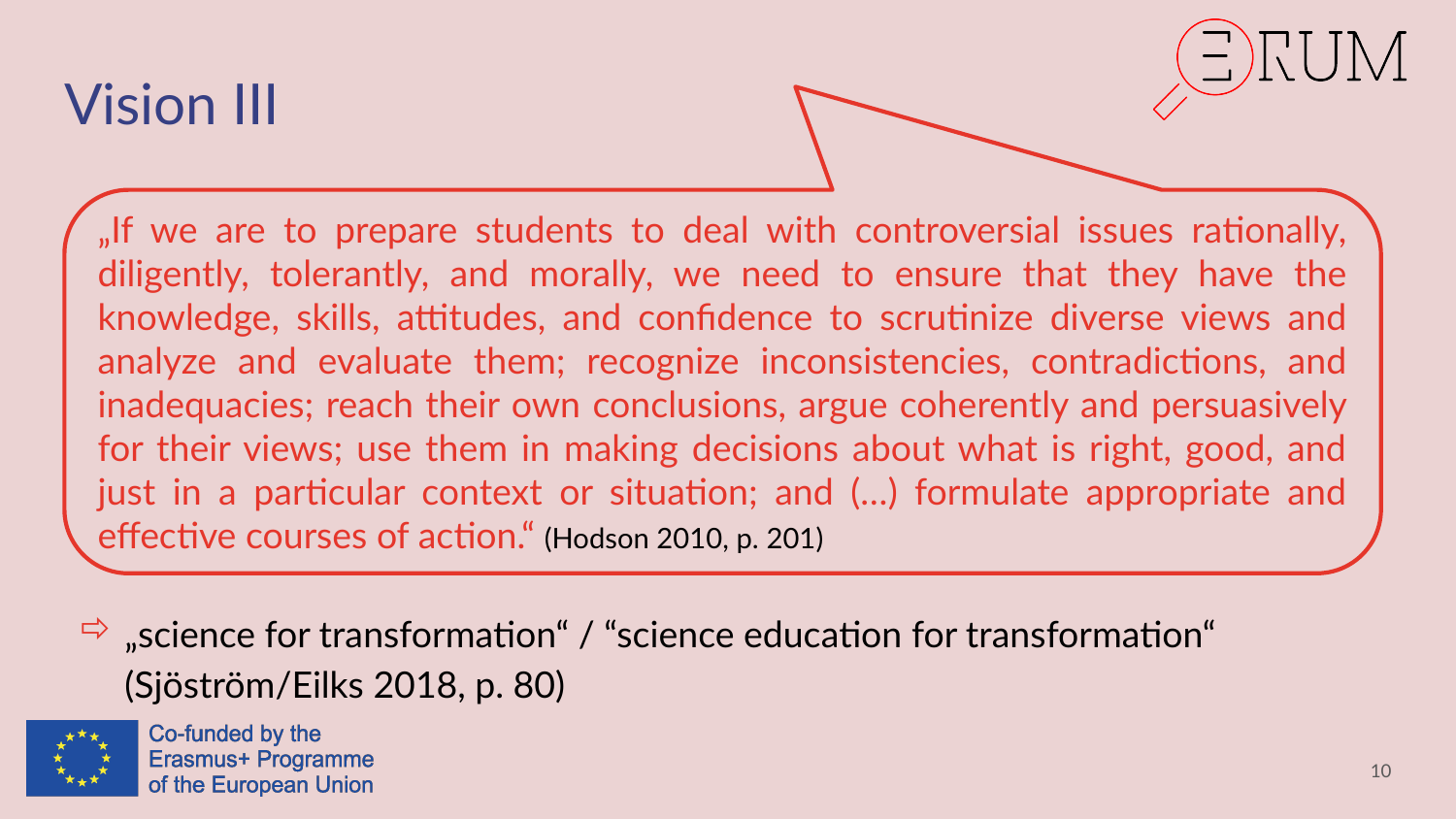

# Vision III
„If we are to prepare students to deal with controversial issues rationally, diligently, tolerantly, and morally, we need to ensure that they have the knowledge, skills, attitudes, and confidence to scrutinize diverse views and analyze and evaluate them; recognize inconsistencies, contradictions, and inadequacies; reach their own conclusions, argue coherently and persuasively for their views; use them in making decisions about what is right, good, and just in a particular context or situation; and (…) formulate appropriate and effective courses of action.“ (Hodson 2010, p. 201)
„science for transformation“ / “science education for transformation“ (Sjöström/Eilks 2018, p. 80)
10